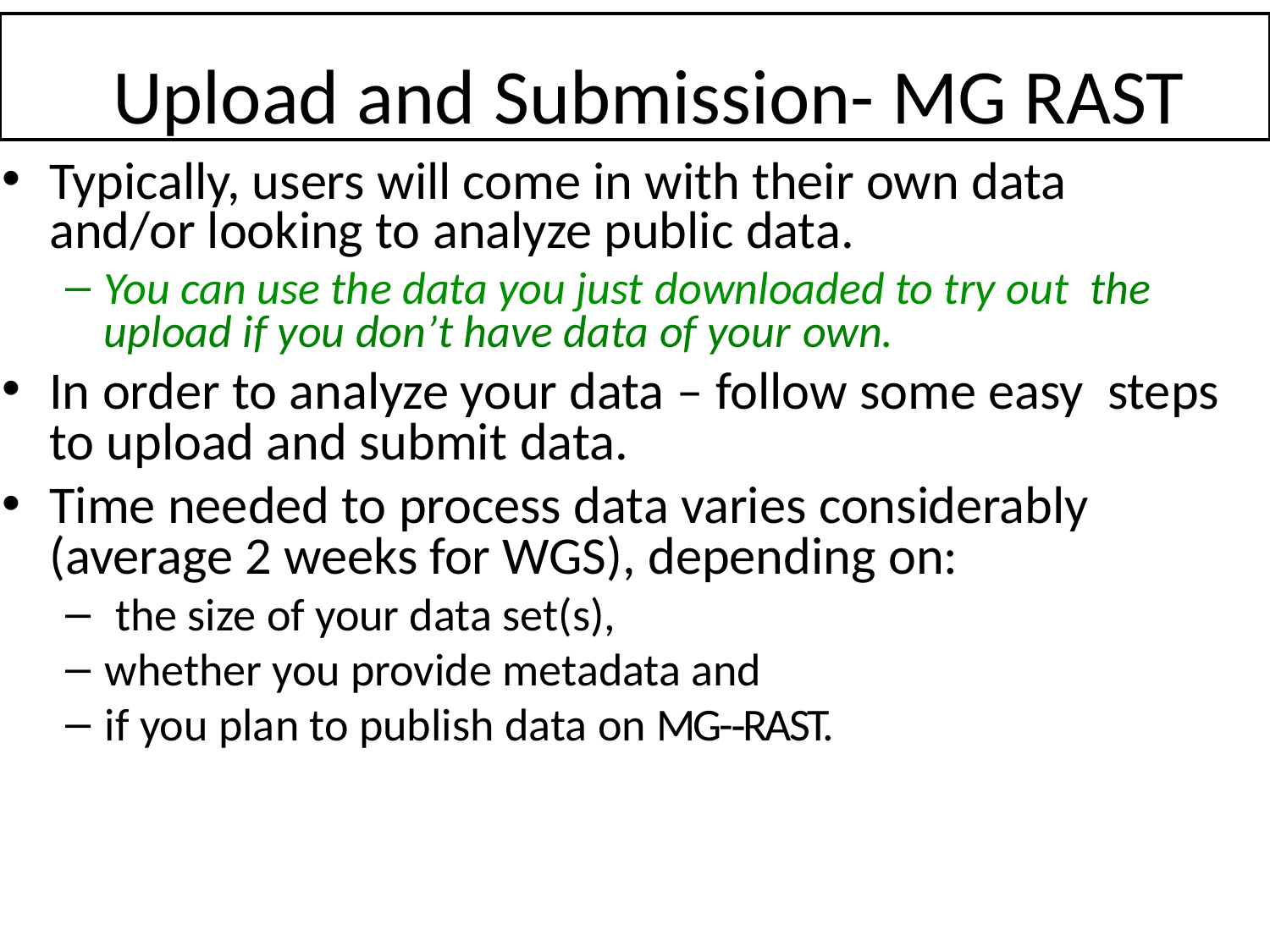

Upload and Submission- MG RAST
Typically, users will come in with their own data  and/or looking to analyze public data.
You can use the data you just downloaded to try out  the upload if you don’t have data of your own.
In order to analyze your data – follow some easy  steps to upload and submit data.
Time needed to process data varies considerably  (average 2 weeks for WGS), depending on:
the size of your data set(s),
whether you provide metadata and
if you plan to publish data on MG-­‐RAST.